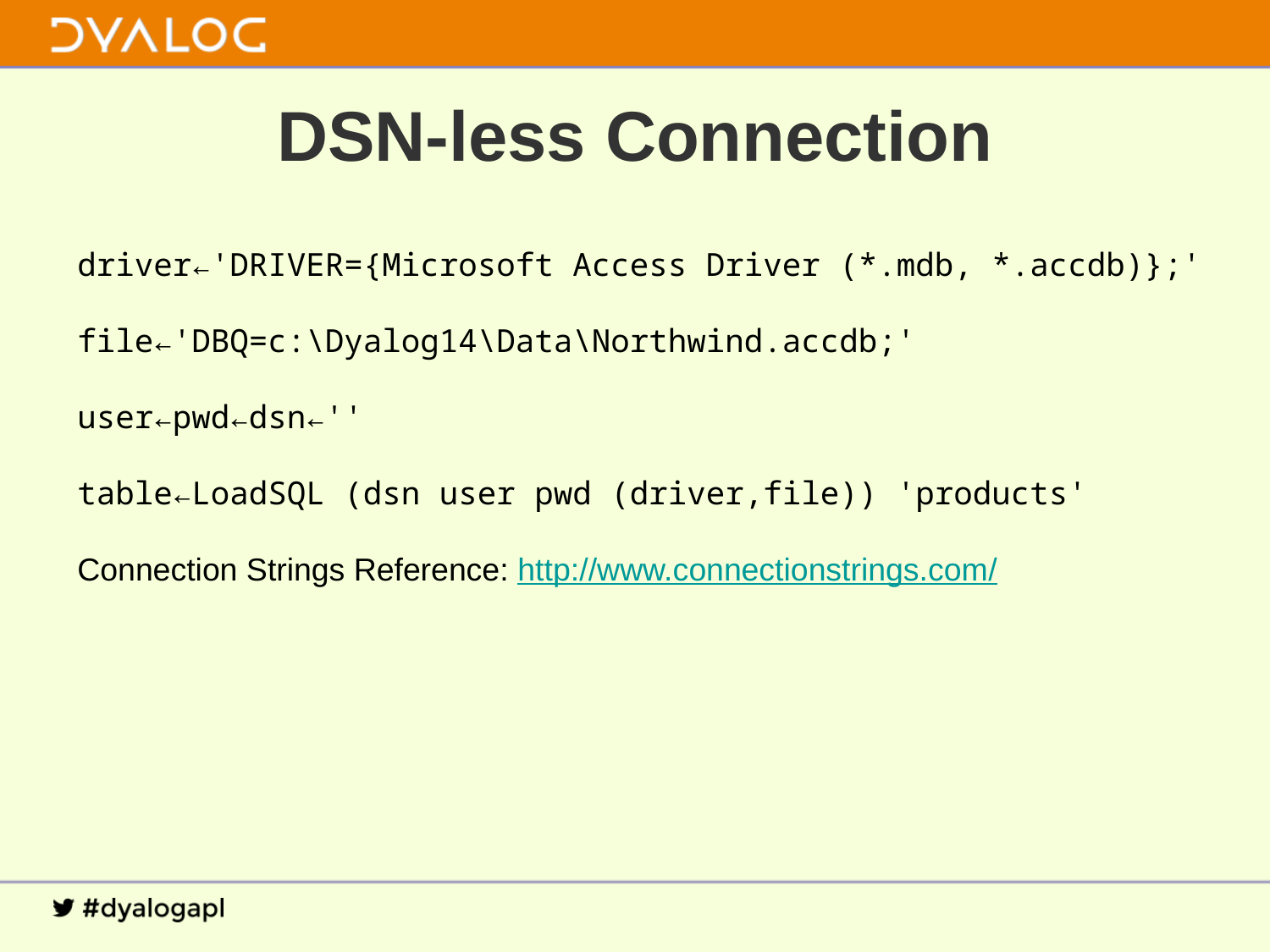

# DSN-less Connection
driver←'DRIVER={Microsoft Access Driver (*.mdb, *.accdb)};'

file←'DBQ=c:\Dyalog14\Data\Northwind.accdb;'

user←pwd←dsn←''

table←LoadSQL (dsn user pwd (driver,file)) 'products'

Connection Strings Reference: http://www.connectionstrings.com/